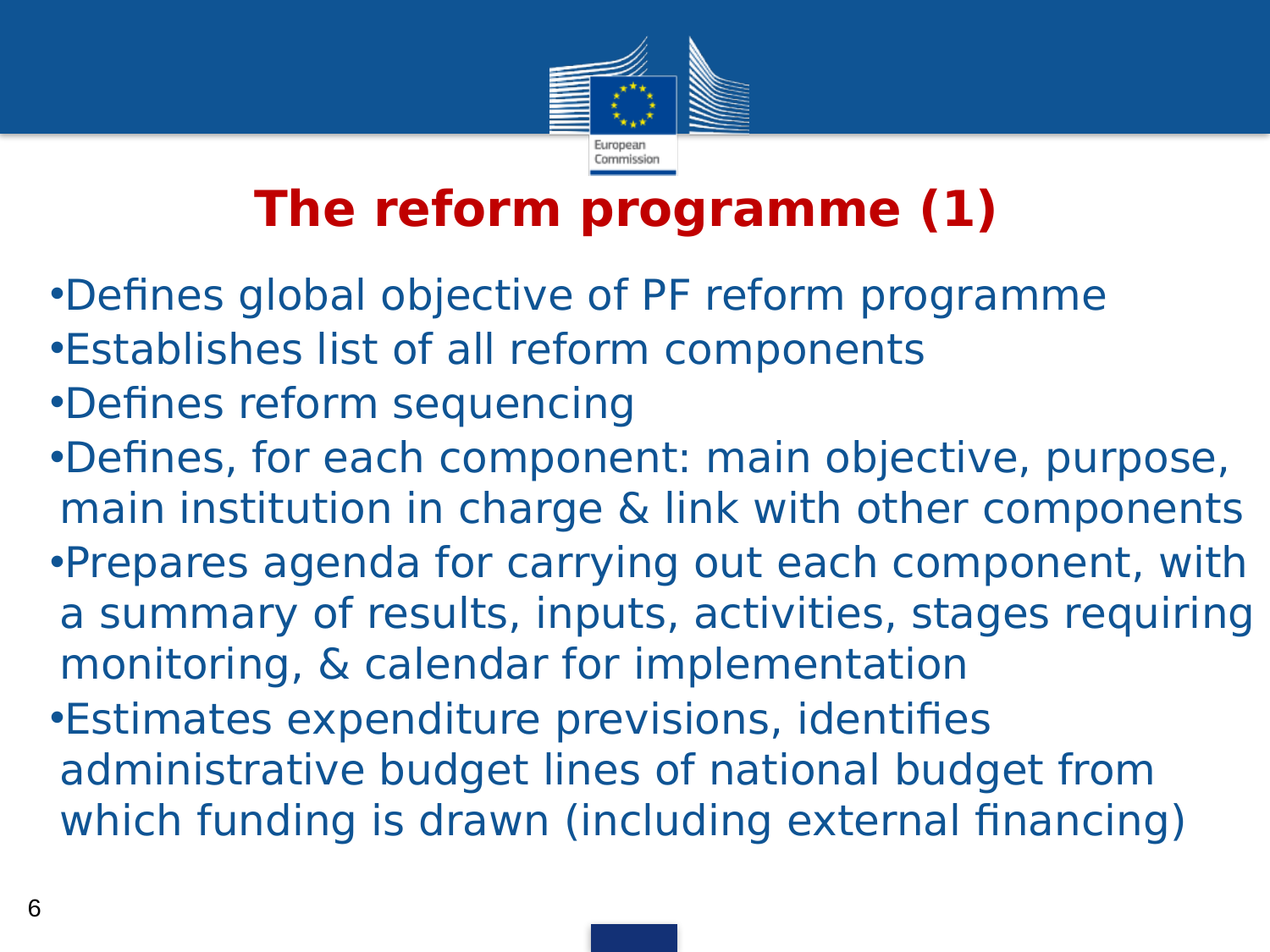

# The reform programme (1)
Defines global objective of PF reform programme
Establishes list of all reform components
Defines reform sequencing
Defines, for each component: main objective, purpose, main institution in charge & link with other components
Prepares agenda for carrying out each component, with a summary of results, inputs, activities, stages requiring monitoring, & calendar for implementation
Estimates expenditure previsions, identifies administrative budget lines of national budget from which funding is drawn (including external financing)

6